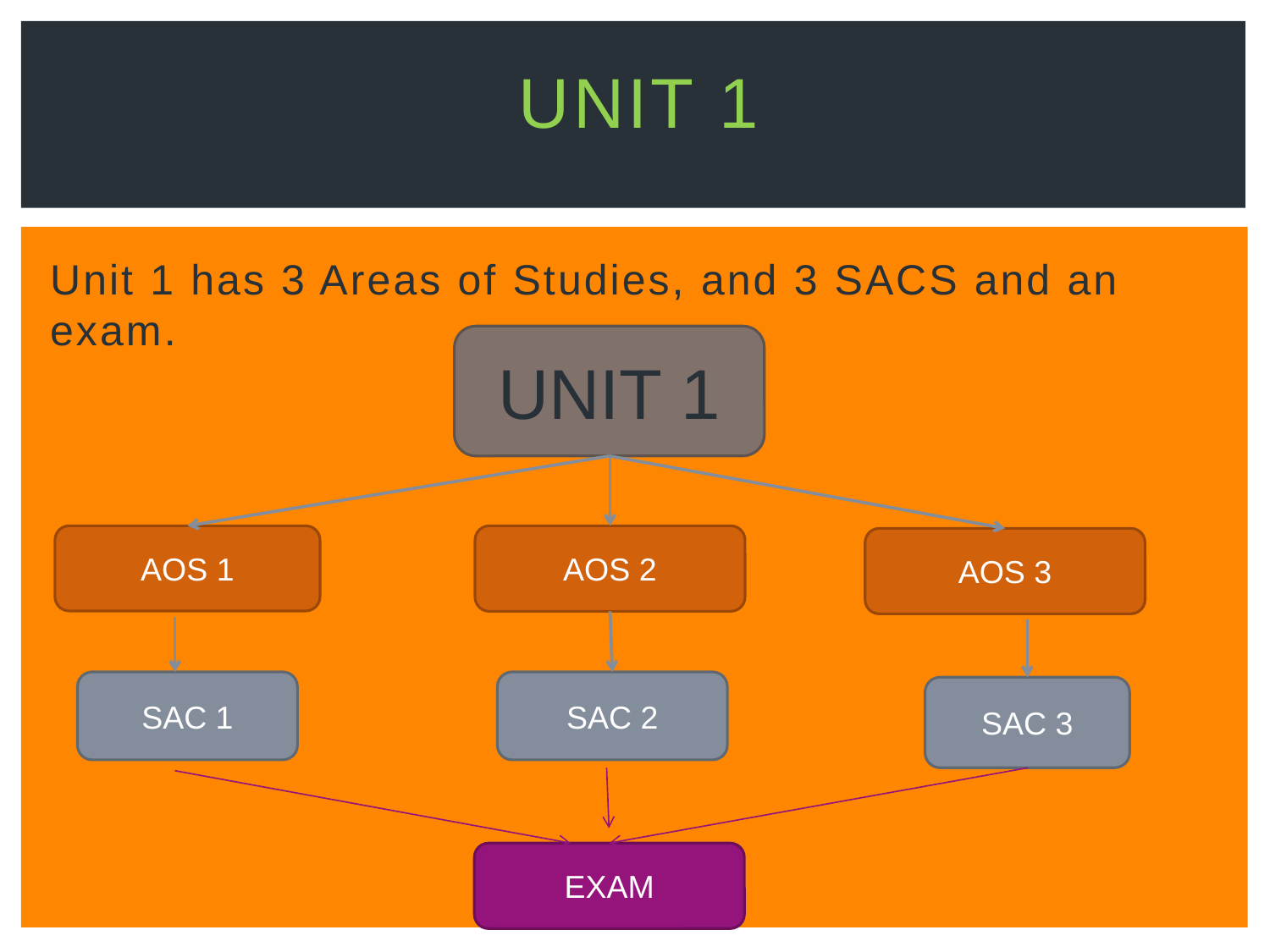

# Unit 1
Unit 1 has 3 Areas of Studies, and 3 SACS and an exam.
UNIT 1
AOS 1
AOS 2
AOS 3
SAC 1
SAC 2
SAC 3
EXAM